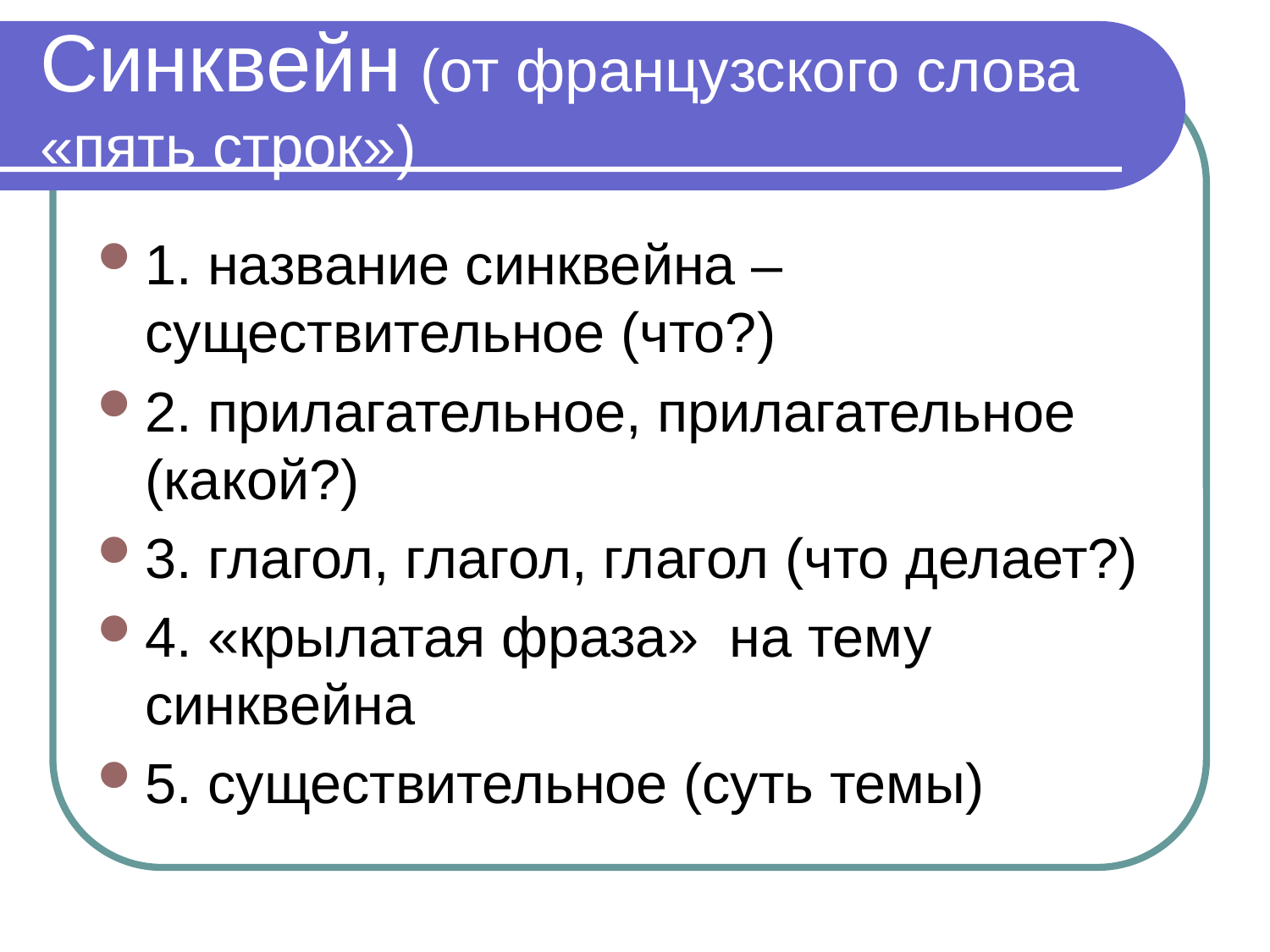

# Синквейн (от французского слова «пять строк»)
1. название синквейна – существительное (что?)
2. прилагательное, прилагательное (какой?)
3. глагол, глагол, глагол (что делает?)
4. «крылатая фраза»  на тему синквейна
5. существительное (суть темы)